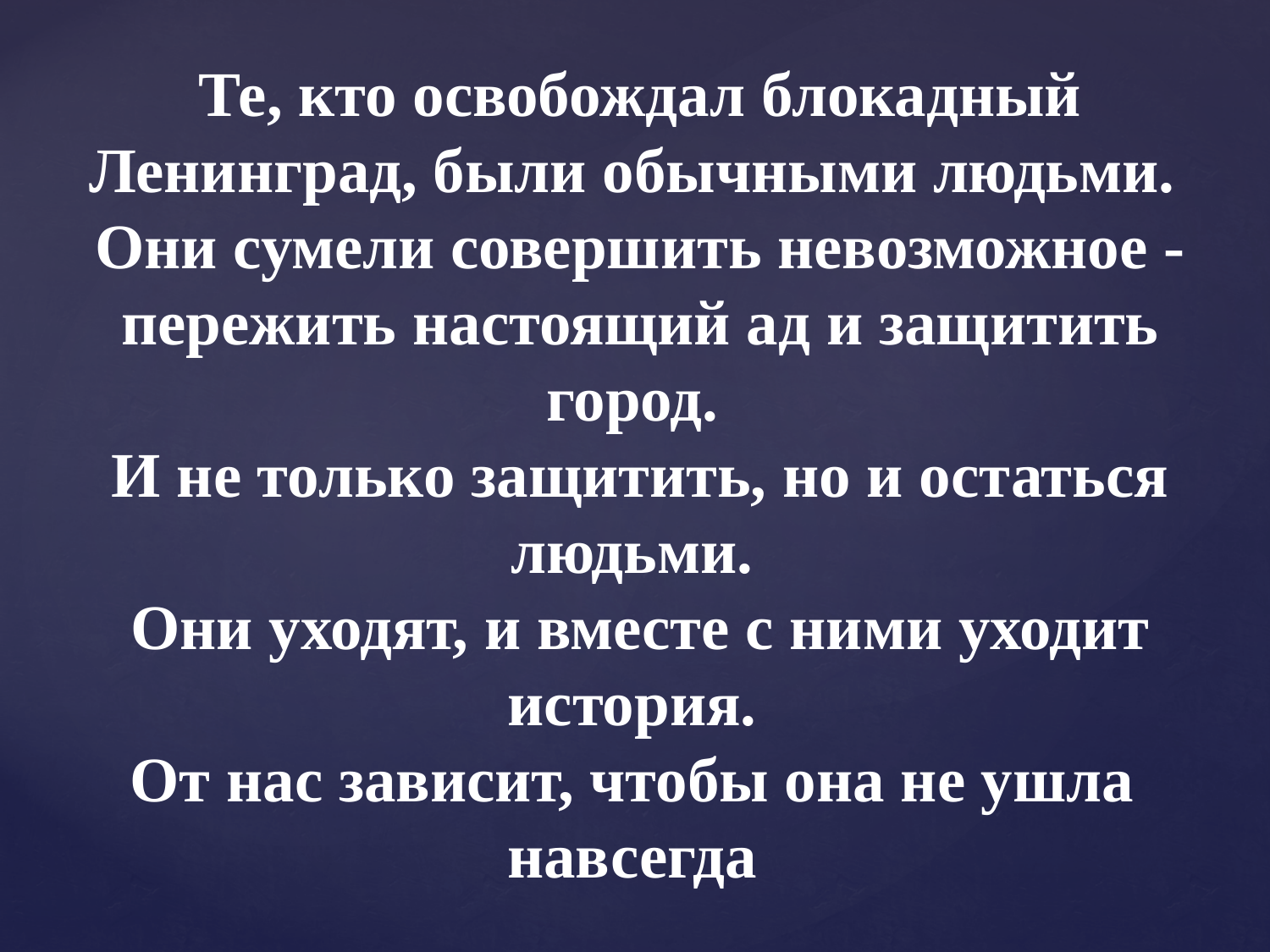

Те, кто освобождал блокадный Ленинград, были обычными людьми.
Они сумели совершить невозможное - пережить настоящий ад и защитить город.
И не только защитить, но и остаться людьми.
Они уходят, и вместе с ними уходит история.
От нас зависит, чтобы она не ушла
навсегда